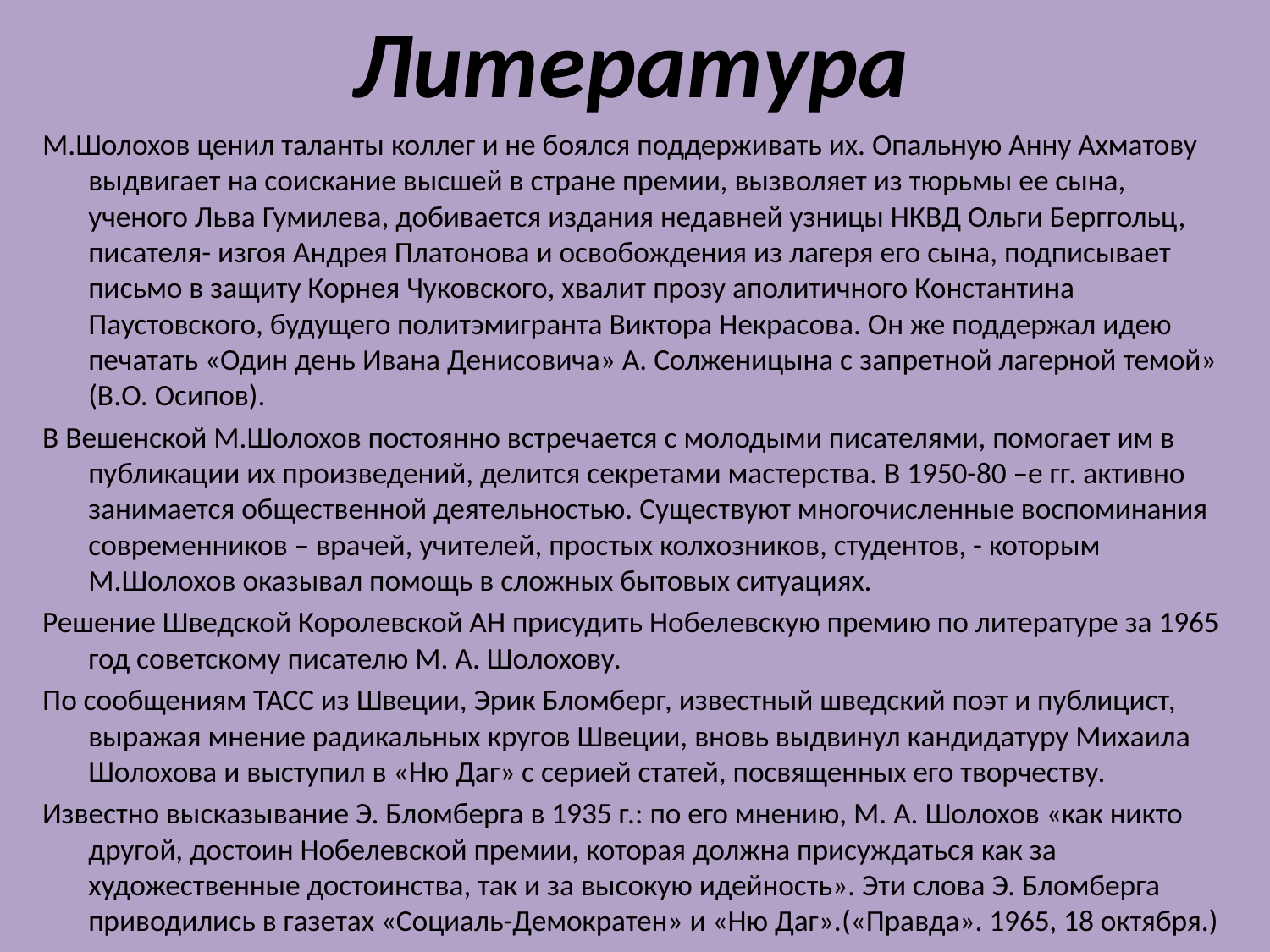

# Литература
М.Шолохов ценил таланты коллег и не боялся поддерживать их. Опальную Анну Ахматову выдвигает на соискание высшей в стране премии, вызволяет из тюрьмы ее сына, ученого Льва Гумилева, добивается издания недавней узницы НКВД Ольги Берггольц, писателя- изгоя Андрея Платонова и освобождения из лагеря его сына, подписывает письмо в защиту Корнея Чуковского, хвалит прозу аполитичного Константина Паустовского, будущего политэмигранта Виктора Некрасова. Он же поддержал идею печатать «Один день Ивана Денисовича» А. Солженицына с запретной лагерной темой» (В.О. Осипов).
В Вешенской М.Шолохов постоянно встречается с молодыми писателями, помогает им в публикации их произведений, делится секретами мастерства. В 1950-80 –е гг. активно занимается общественной деятельностью. Существуют многочисленные воспоминания современников – врачей, учителей, простых колхозников, студентов, - которым М.Шолохов оказывал помощь в сложных бытовых ситуациях.
Решение Шведской Королевской АН присудить Нобелевскую премию по литературе за 1965 год советскому писателю М. А. Шолохову.
По сообщениям ТАСС из Швеции, Эрик Бломберг, известный шведский поэт и публицист, выражая мнение радикальных кругов Швеции, вновь выдвинул кандидатуру Михаила Шолохова и выступил в «Ню Даг» с серией статей, посвященных его творчеству.
Известно высказывание Э. Бломберга в 1935 г.: по его мнению, М. А. Шолохов «как никто другой, достоин Нобелевской премии, которая должна присуждаться как за художественные достоинства, так и за высокую идейность». Эти слова Э. Бломберга приводились в газетах «Социаль-Демократен» и «Ню Даг».(«Правда». 1965, 18 октября.)